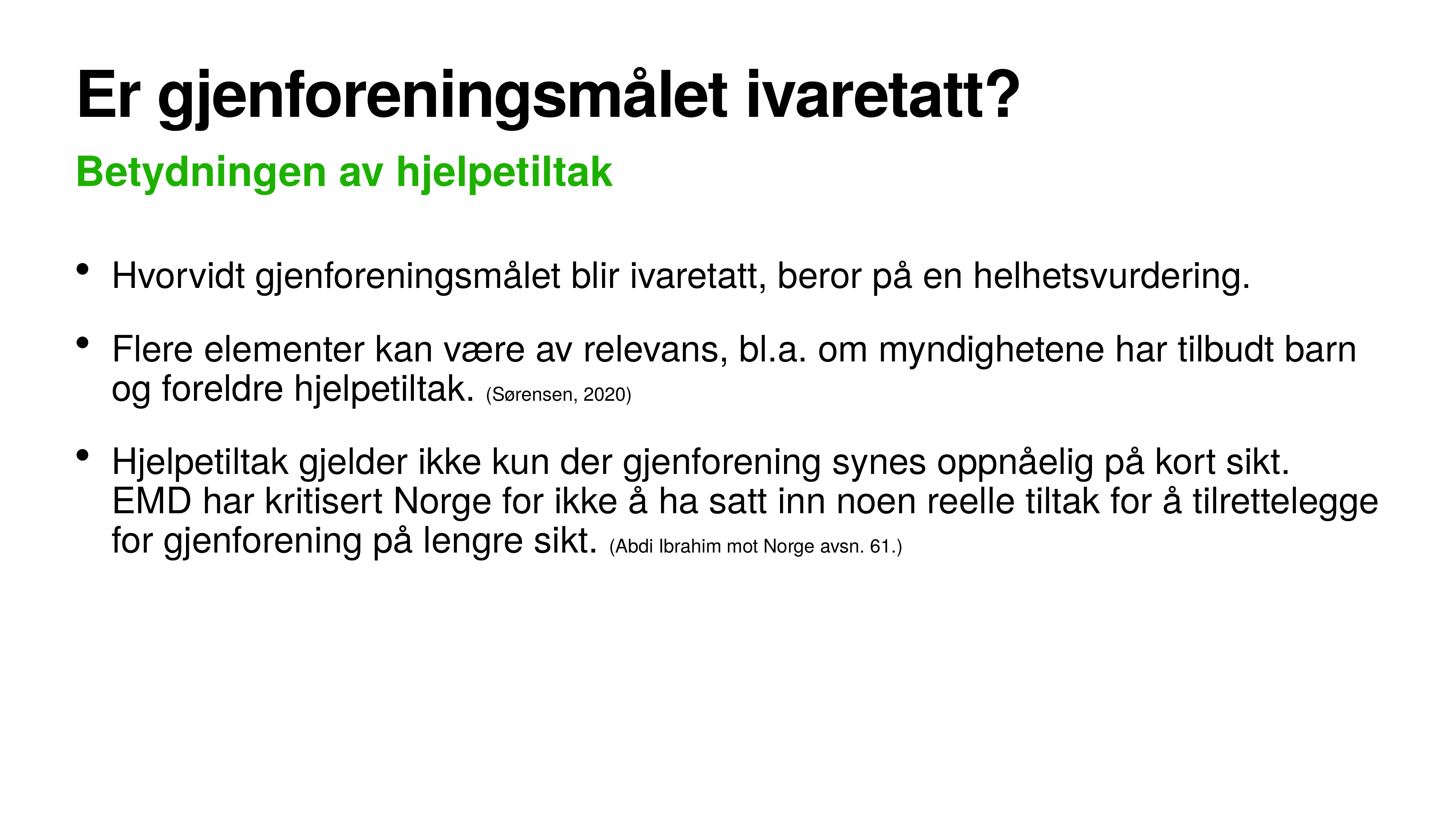

# Er gjenforeningsmålet ivaretatt?
Betydningen av hjelpetiltak
Hvorvidt gjenforeningsmålet blir ivaretatt, beror på en helhetsvurdering.
Flere elementer kan være av relevans, bl.a. om myndighetene har tilbudt barn og foreldre hjelpetiltak. (Sørensen, 2020)
Hjelpetiltak gjelder ikke kun der gjenforening synes oppnåelig på kort sikt. EMD har kritisert Norge for ikke å ha satt inn noen reelle tiltak for å tilrettelegge for gjenforening på lengre sikt. (Abdi Ibrahim mot Norge avsn. 61.)